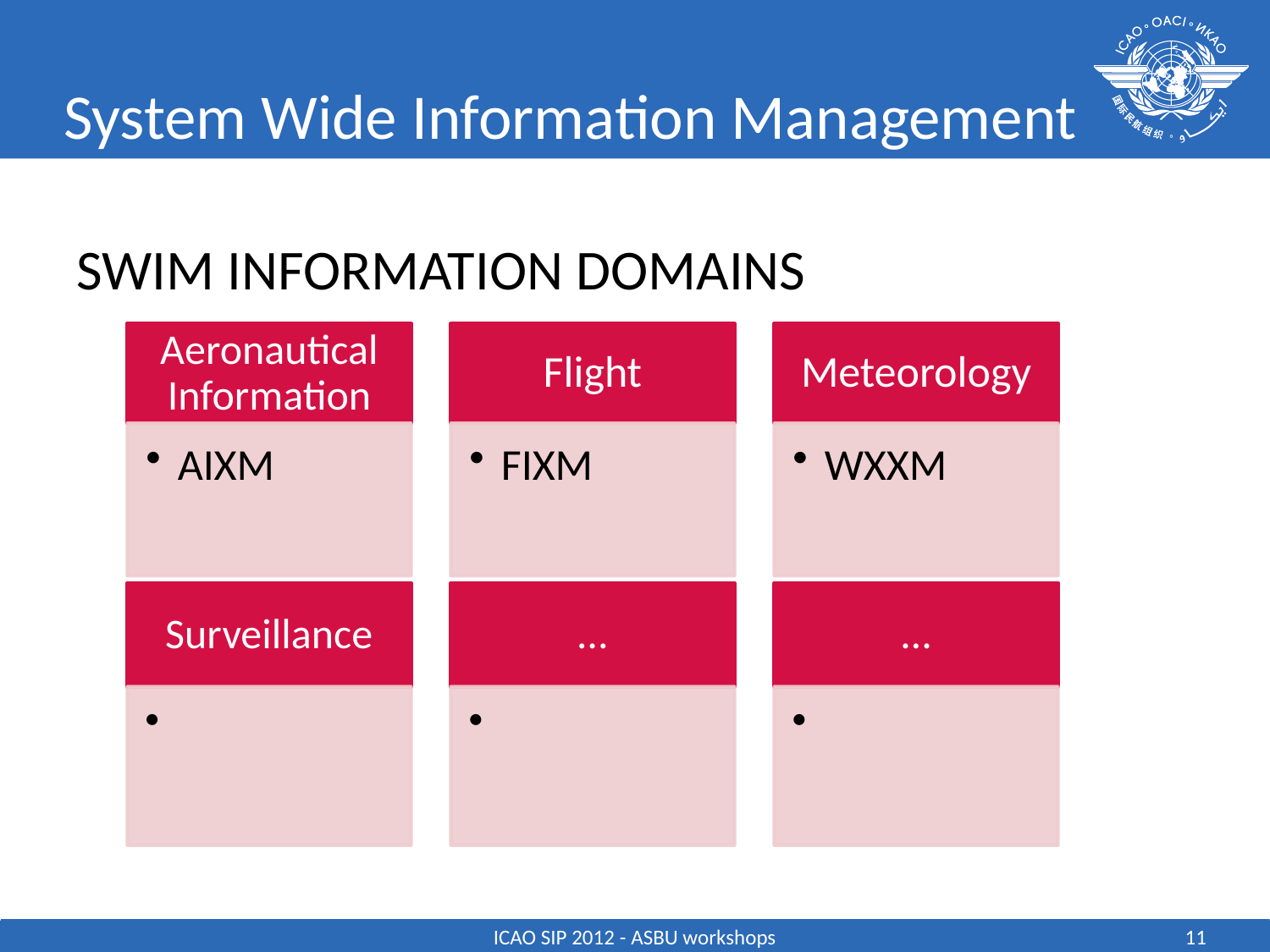

# System Wide Information Management
SWIM INFORMATION DOMAINS
Aeronautical Information
AIXM
Flight
FIXM
Meteorology
WXXM
Surveillance

…

…

ICAO SIP 2012 - ASBU workshops
11